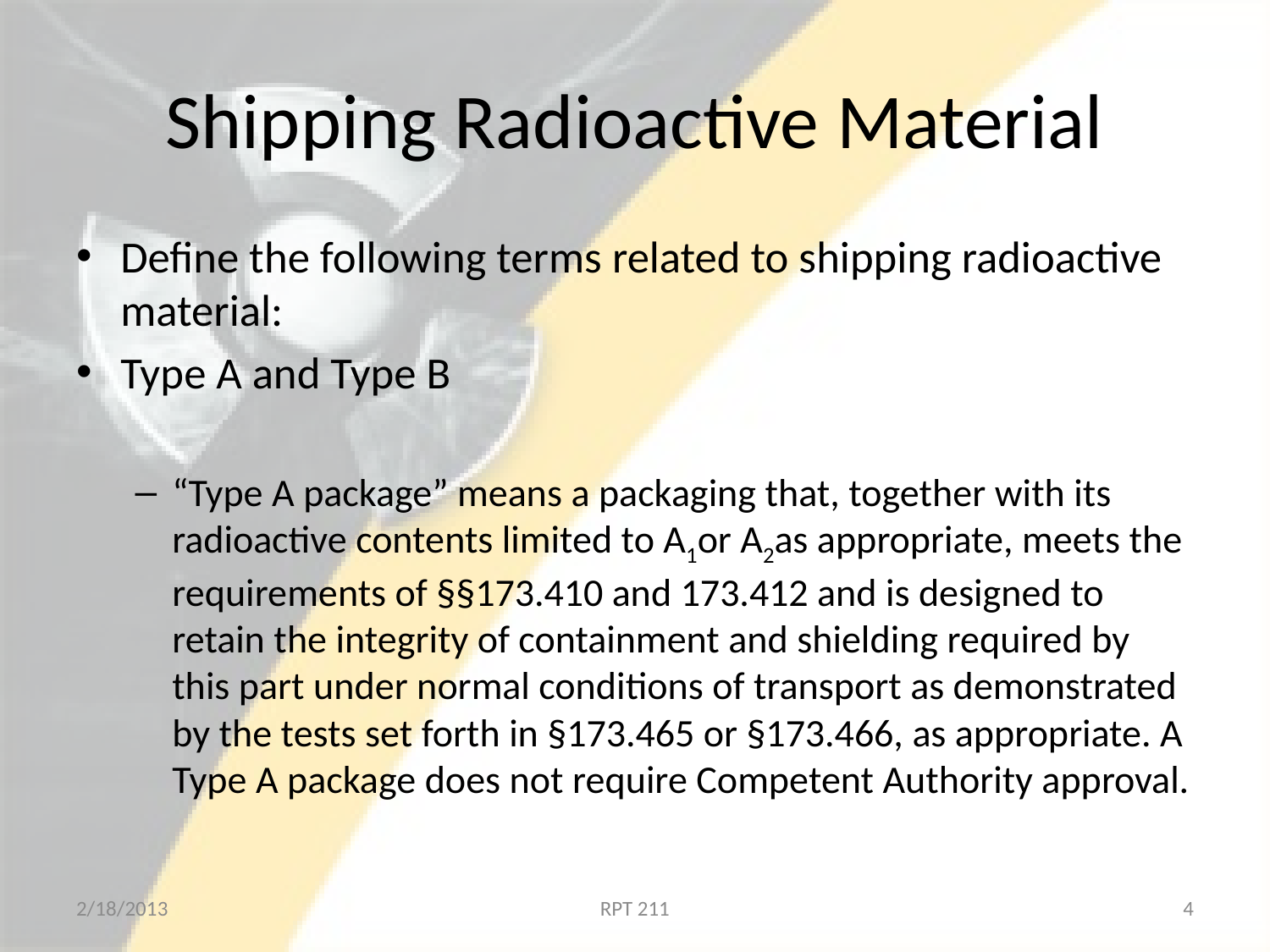

# Shipping Radioactive Material
Define the following terms related to shipping radioactive material:
Type A and Type B

“Type A package” means a packaging that, together with its radioactive contents limited to A1or A2as appropriate, meets the requirements of §§173.410 and 173.412 and is designed to retain the integrity of containment and shielding required by this part under normal conditions of transport as demonstrated by the tests set forth in §173.465 or §173.466, as appropriate. A Type A package does not require Competent Authority approval.

2/18/2013
RPT 211
4